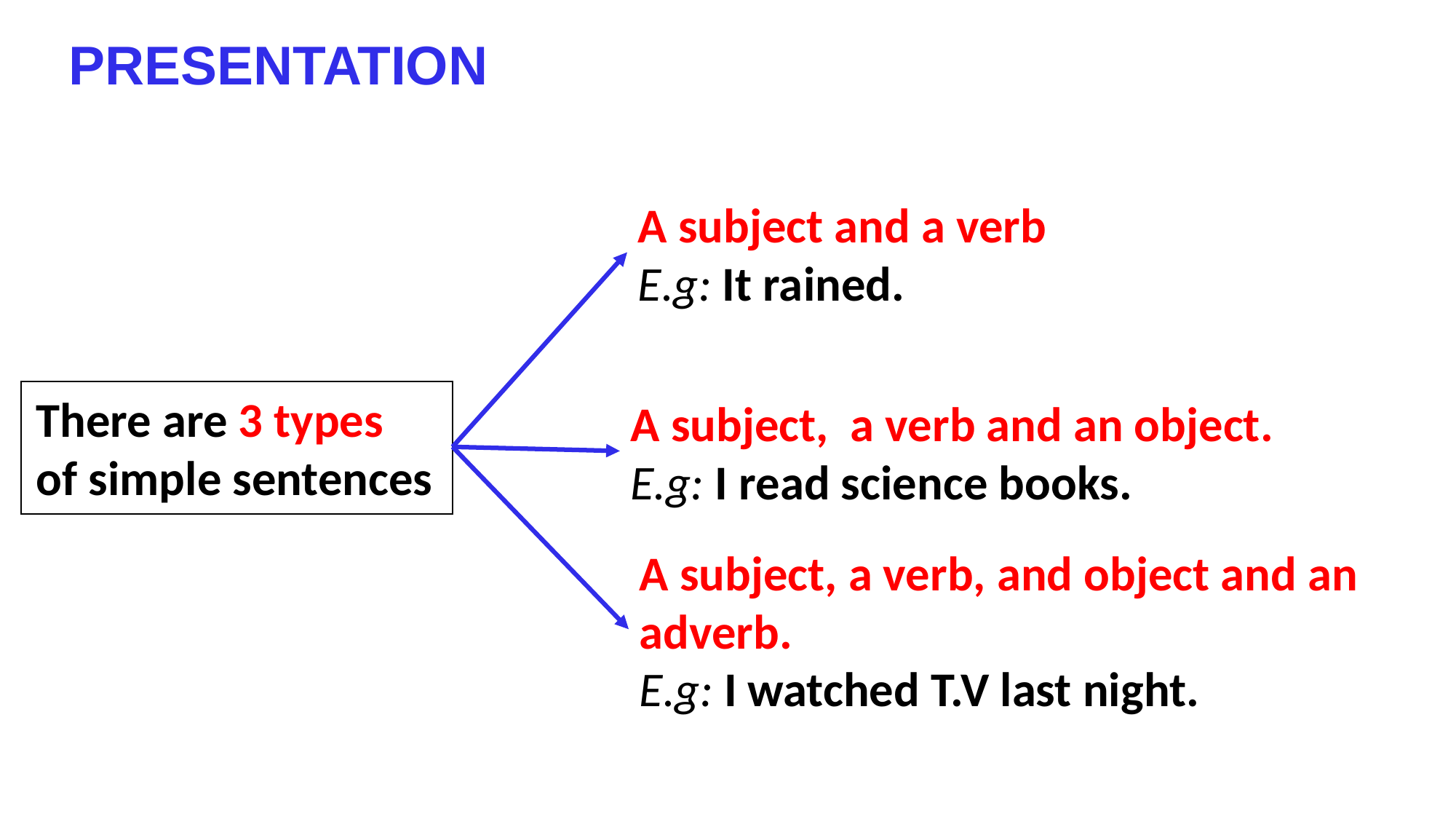

PRESENTATION
A subject and a verb
E.g: It rained.

There are 3 types
of simple sentences
A subject,  a verb and an object.
E.g: I read science books.
A subject, a verb, and object and an adverb.
E.g: I watched T.V last night.